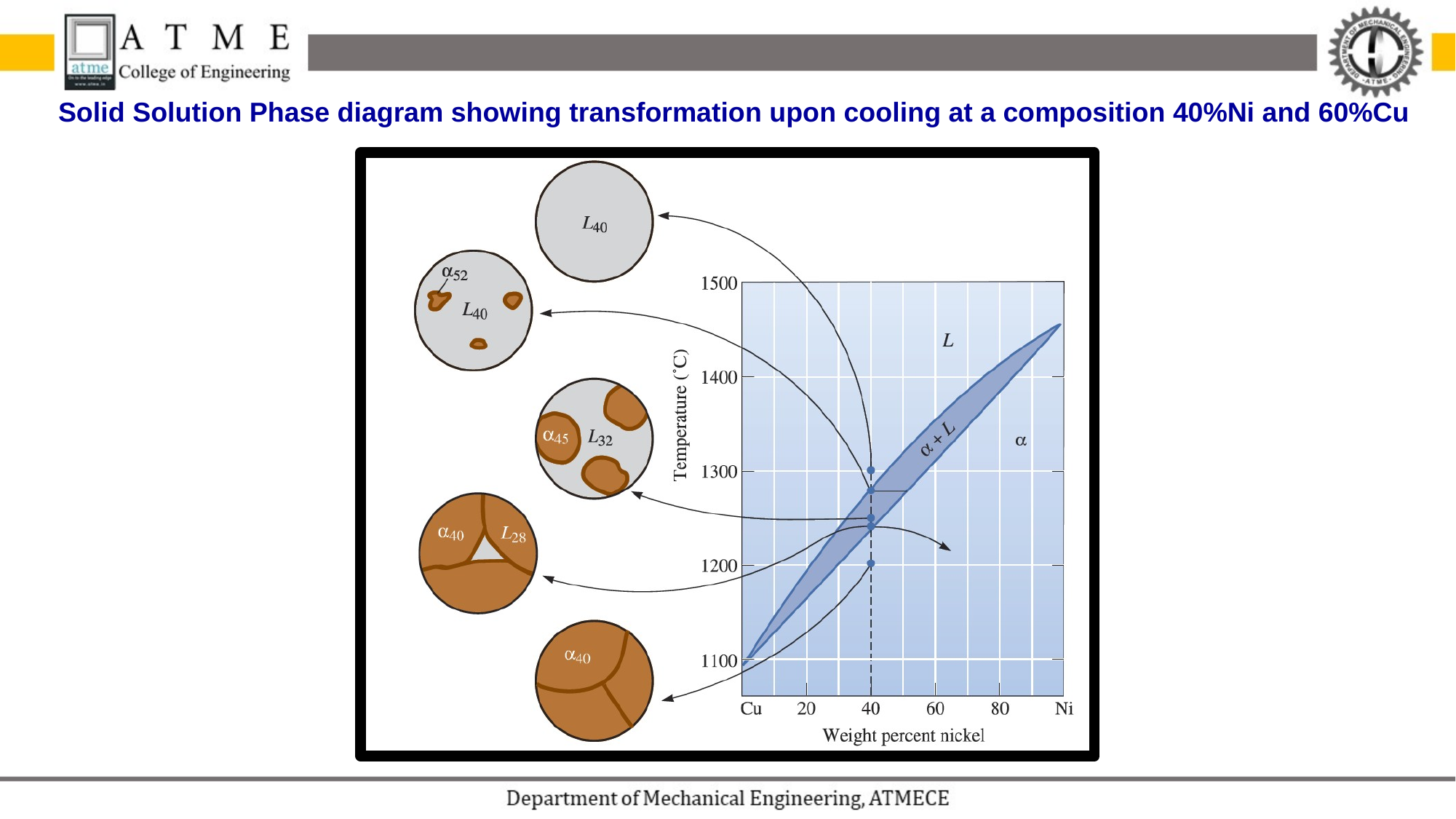

Solid Solution Phase diagram showing transformation upon cooling at a composition 40%Ni and 60%Cu